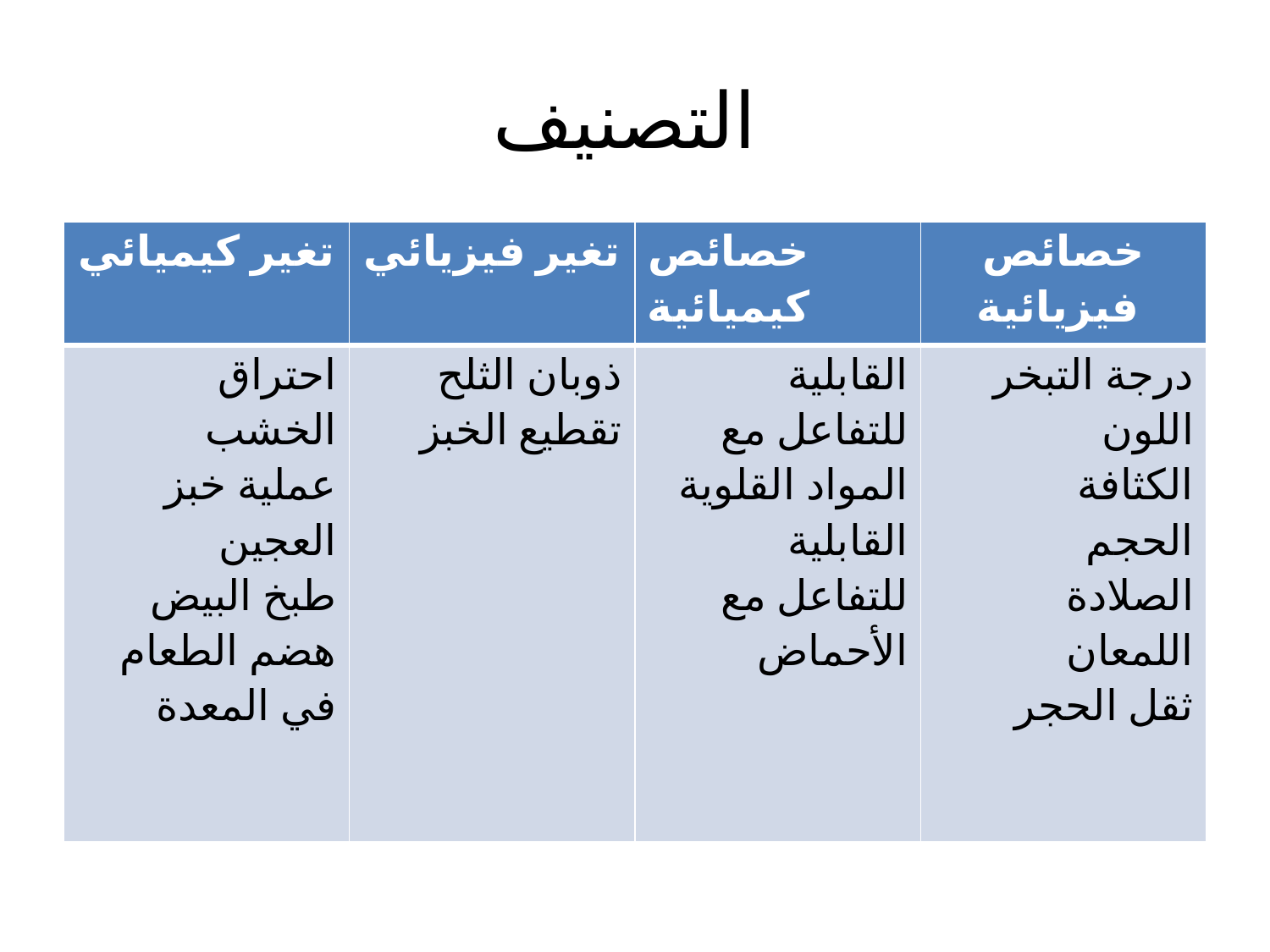

# التصنيف
| تغير كيميائي | تغير فيزيائي | خصائص كيميائية | خصائص فيزيائية |
| --- | --- | --- | --- |
| احتراق الخشب عملية خبز العجين طبخ البيض هضم الطعام في المعدة | ذوبان الثلح تقطيع الخبز | القابلية للتفاعل مع المواد القلوية القابلية للتفاعل مع الأحماض | درجة التبخر اللون الكثافة الحجم الصلادة اللمعان ثقل الحجر |